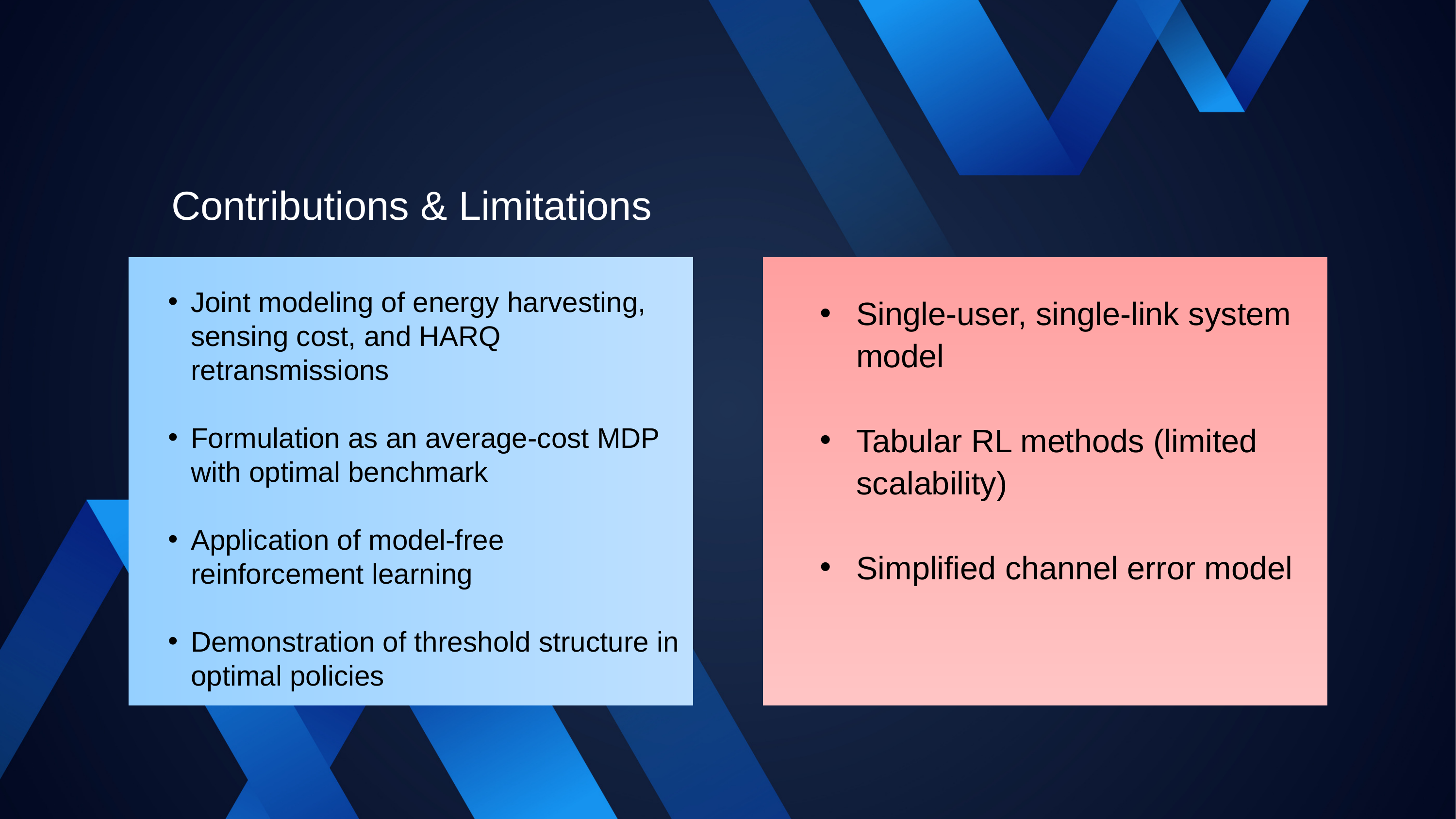

Contributions & Limitations

Joint modeling of energy harvesting, sensing cost, and HARQ retransmissions

Formulation as an average-cost MDP with optimal benchmark

Application of model-free reinforcement learning

Demonstration of threshold structure in optimal policies
Single-user, single-link system model

Tabular RL methods (limited scalability)

Simplified channel error model